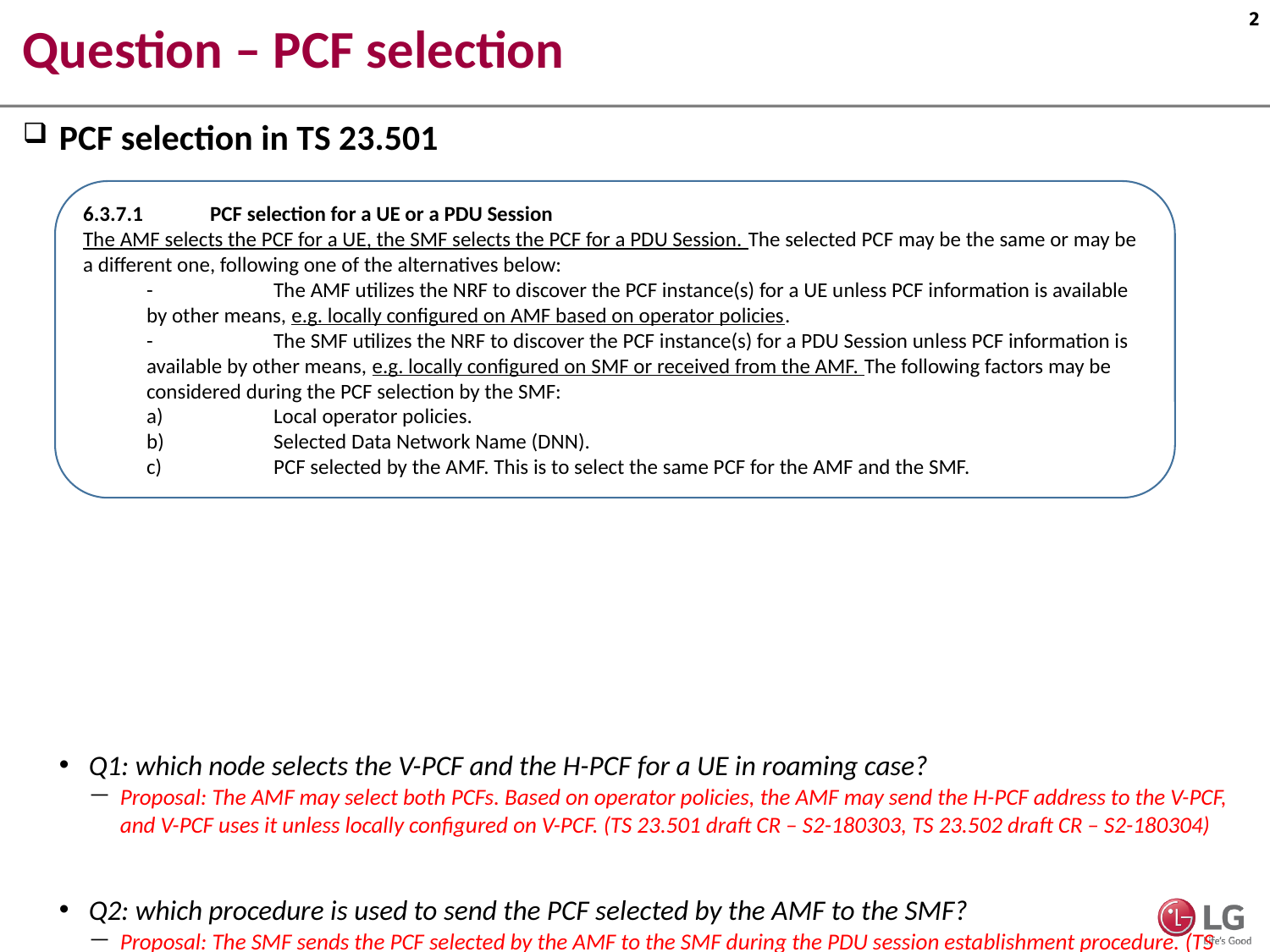

# Question – PCF selection
PCF selection in TS 23.501

Q1: which node selects the V-PCF and the H-PCF for a UE in roaming case?
Proposal: The AMF may select both PCFs. Based on operator policies, the AMF may send the H-PCF address to the V-PCF, and V-PCF uses it unless locally configured on V-PCF. (TS 23.501 draft CR – S2-180303, TS 23.502 draft CR – S2-180304)

Q2: which procedure is used to send the PCF selected by the AMF to the SMF?
Proposal: The SMF sends the PCF selected by the AMF to the SMF during the PDU session establishment procedure. (TS 23.501 draft CR – S2-180303)

6.3.7.1	PCF selection for a UE or a PDU Session
The AMF selects the PCF for a UE, the SMF selects the PCF for a PDU Session. The selected PCF may be the same or may be a different one, following one of the alternatives below:
-	The AMF utilizes the NRF to discover the PCF instance(s) for a UE unless PCF information is available by other means, e.g. locally configured on AMF based on operator policies.
-	The SMF utilizes the NRF to discover the PCF instance(s) for a PDU Session unless PCF information is available by other means, e.g. locally configured on SMF or received from the AMF. The following factors may be considered during the PCF selection by the SMF:
a)	Local operator policies.
b)	Selected Data Network Name (DNN).
c)	PCF selected by the AMF. This is to select the same PCF for the AMF and the SMF.